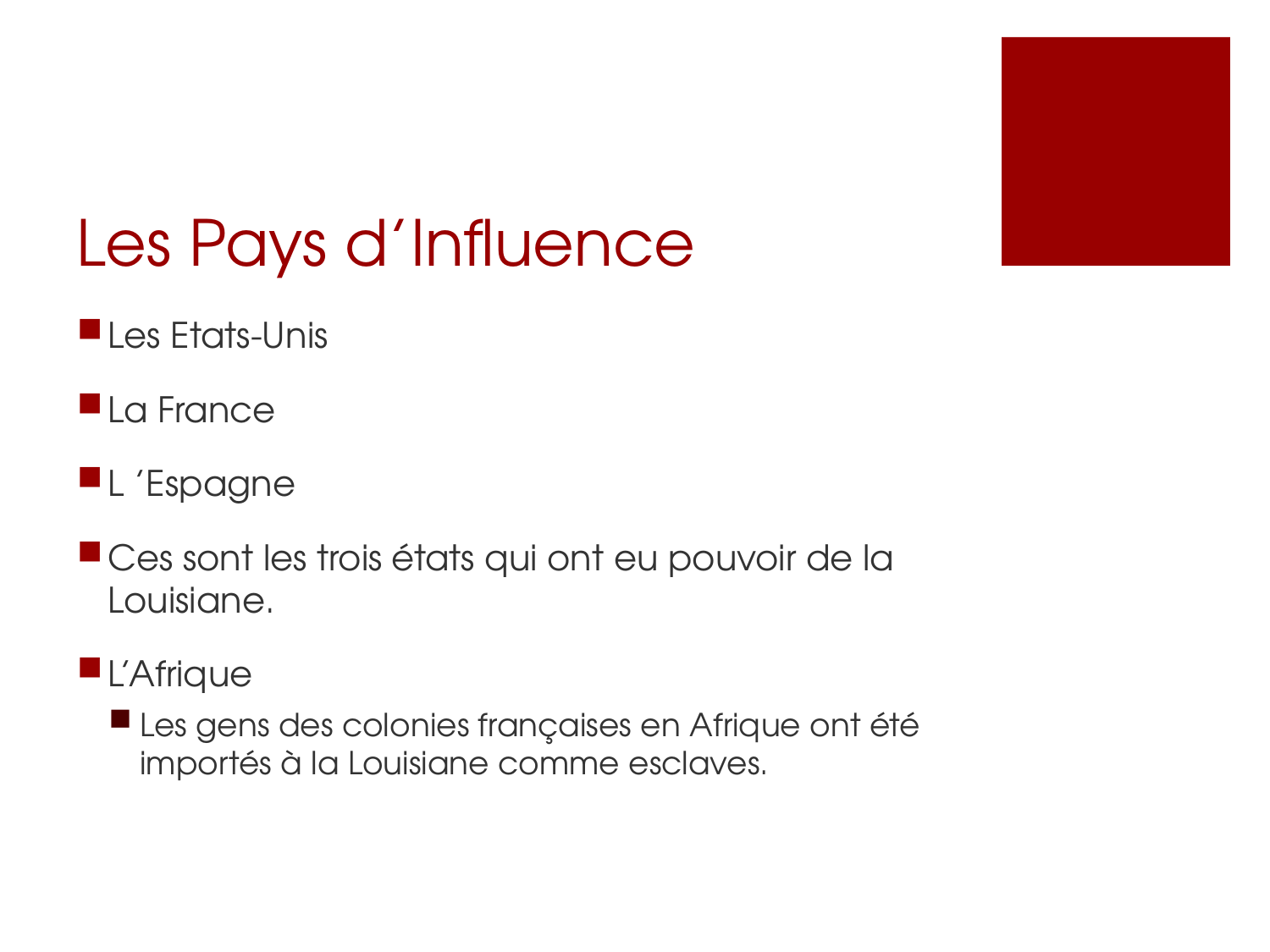

# Les Pays d’Influence
Les Etats-Unis
La France
L ’Espagne
Ces sont les trois états qui ont eu pouvoir de la Louisiane.
L’Afrique
Les gens des colonies françaises en Afrique ont été importés à la Louisiane comme esclaves.